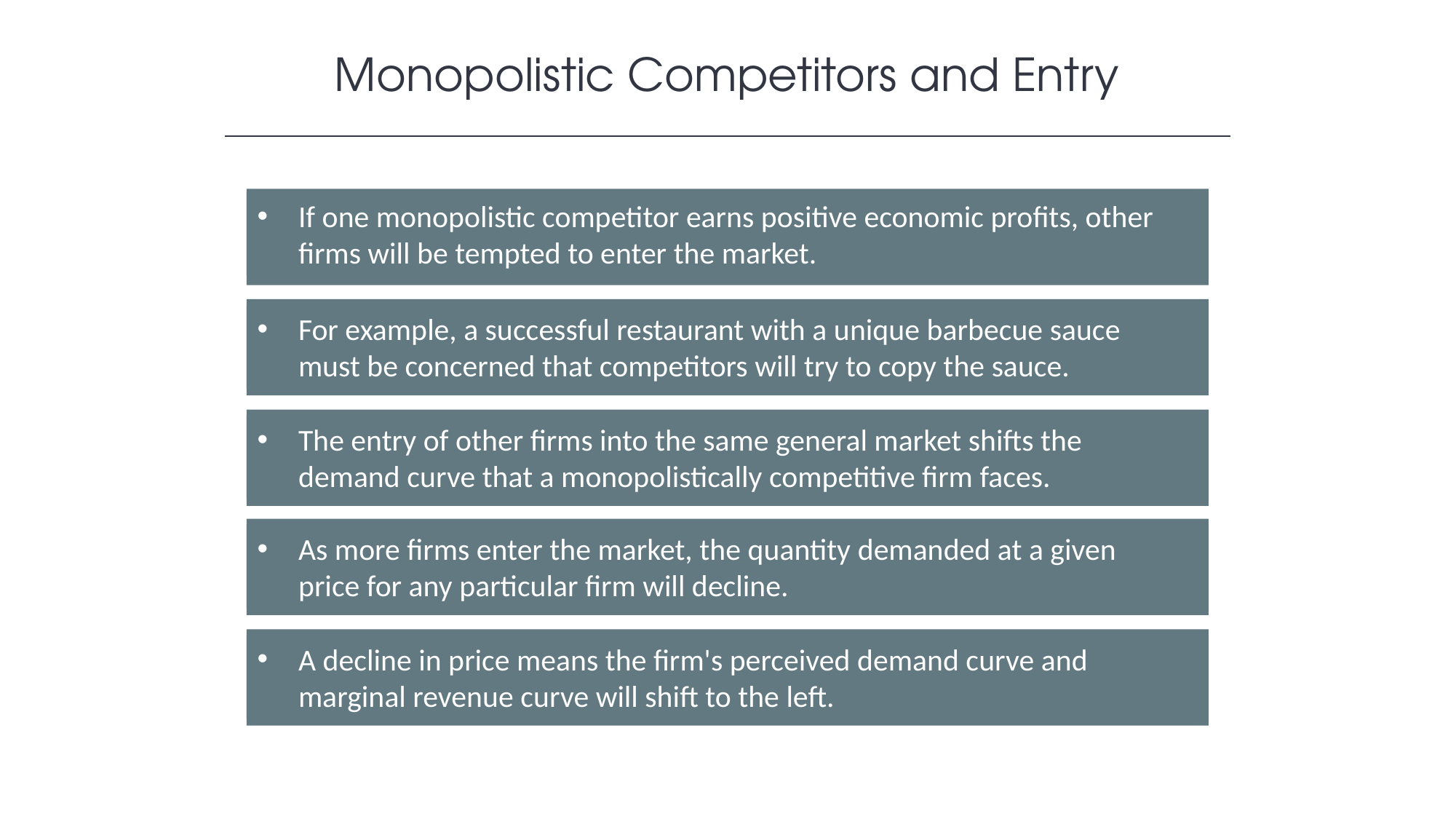

Monopolistic Competitors and Entry

If one monopolistic competitor earns positive economic profits, other firms will be tempted to enter the market.

For example, a successful restaurant with a unique barbecue sauce must be concerned that competitors will try to copy the sauce.

The entry of other firms into the same general market shifts the demand curve that a monopolistically competitive firm faces.

As more firms enter the market, the quantity demanded at a given price for any particular firm will decline.

A decline in price means the firm's perceived demand curve and marginal revenue curve will shift to the left.